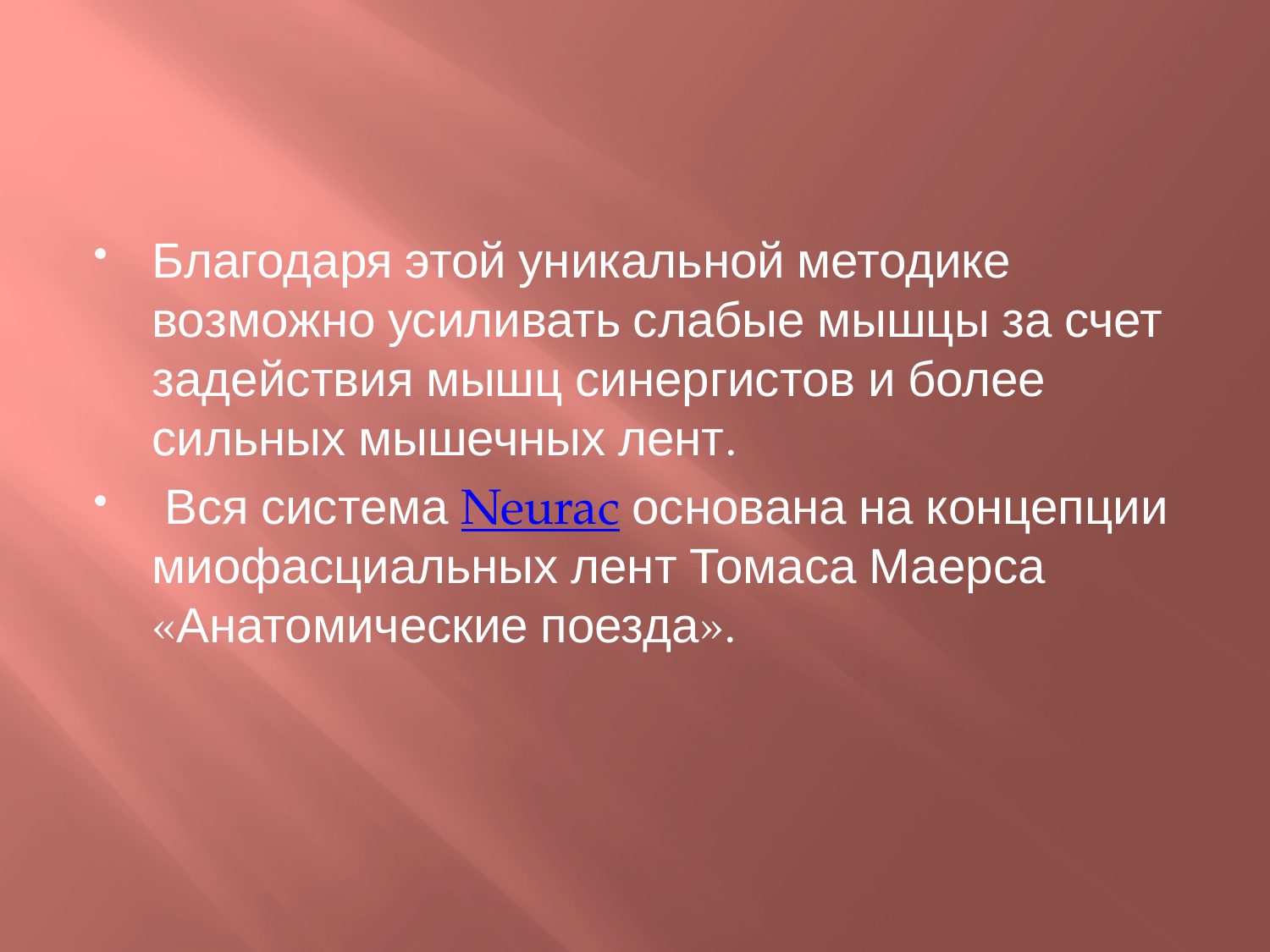

#
Благодаря этой уникальной методике возможно усиливать слабые мышцы за счет задействия мышц синергистов и более сильных мышечных лент.
 Вся система Neurac основана на концепции миофасциальных лент Томаса Маерса «Анатомические поезда».